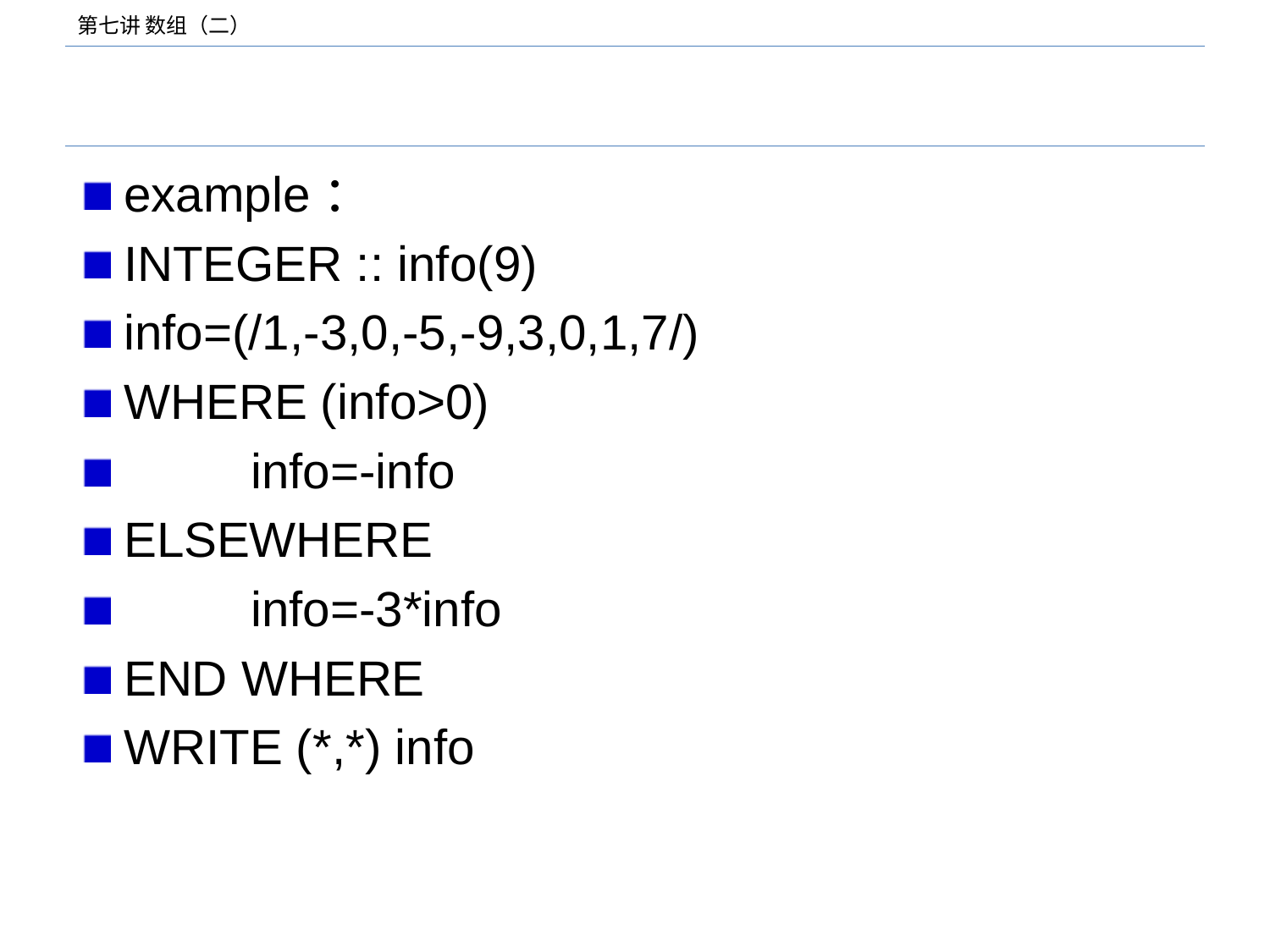

#
example：
INTEGER :: info(9)
info=(/1,-3,0,-5,-9,3,0,1,7/)
WHERE (info>0)
	info=-info
ELSEWHERE
	info=-3*info
END WHERE
WRITE (*,*) info